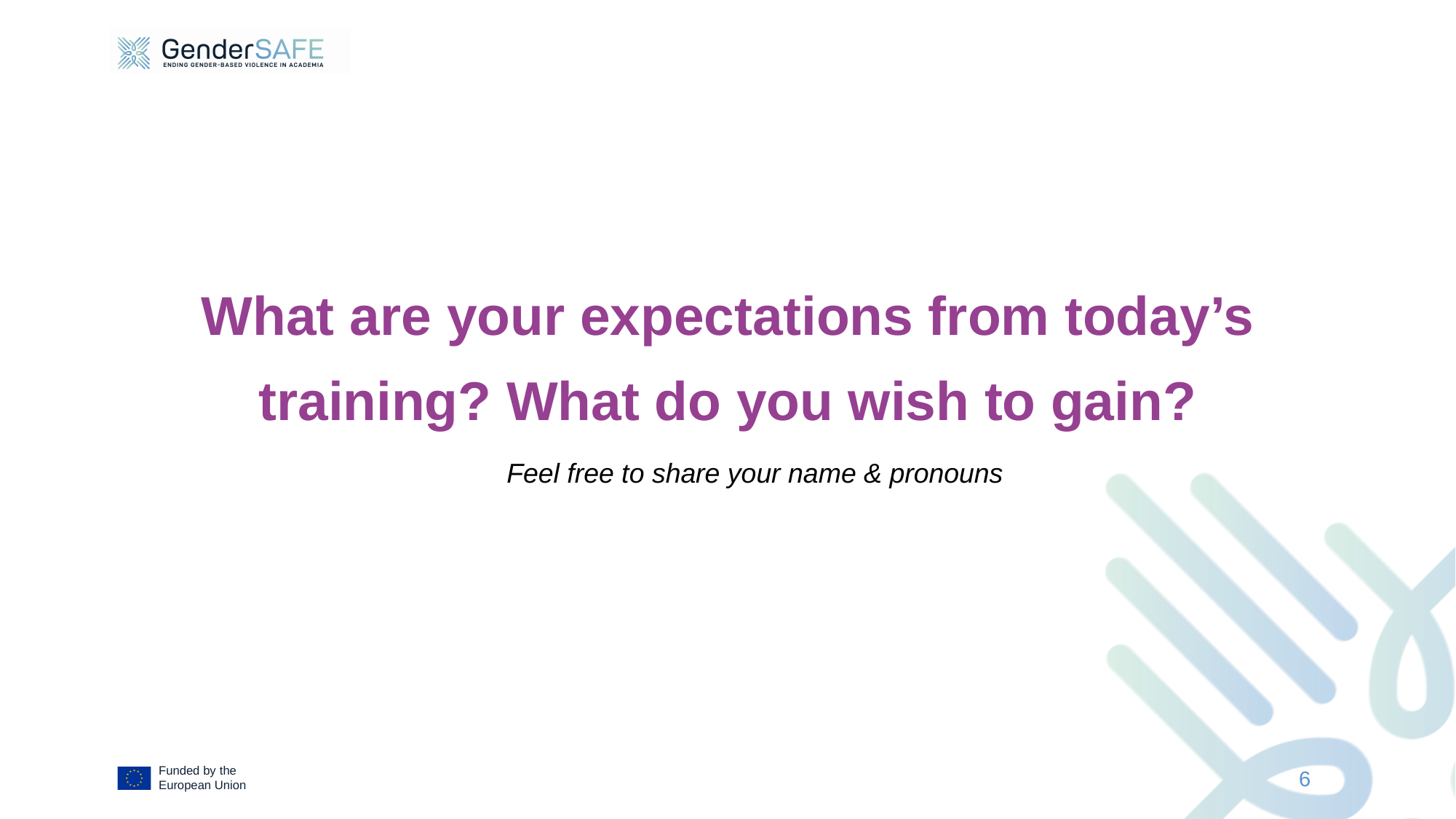

What are your expectations from today’s training? What do you wish to gain?
Feel free to share your name & pronouns
6